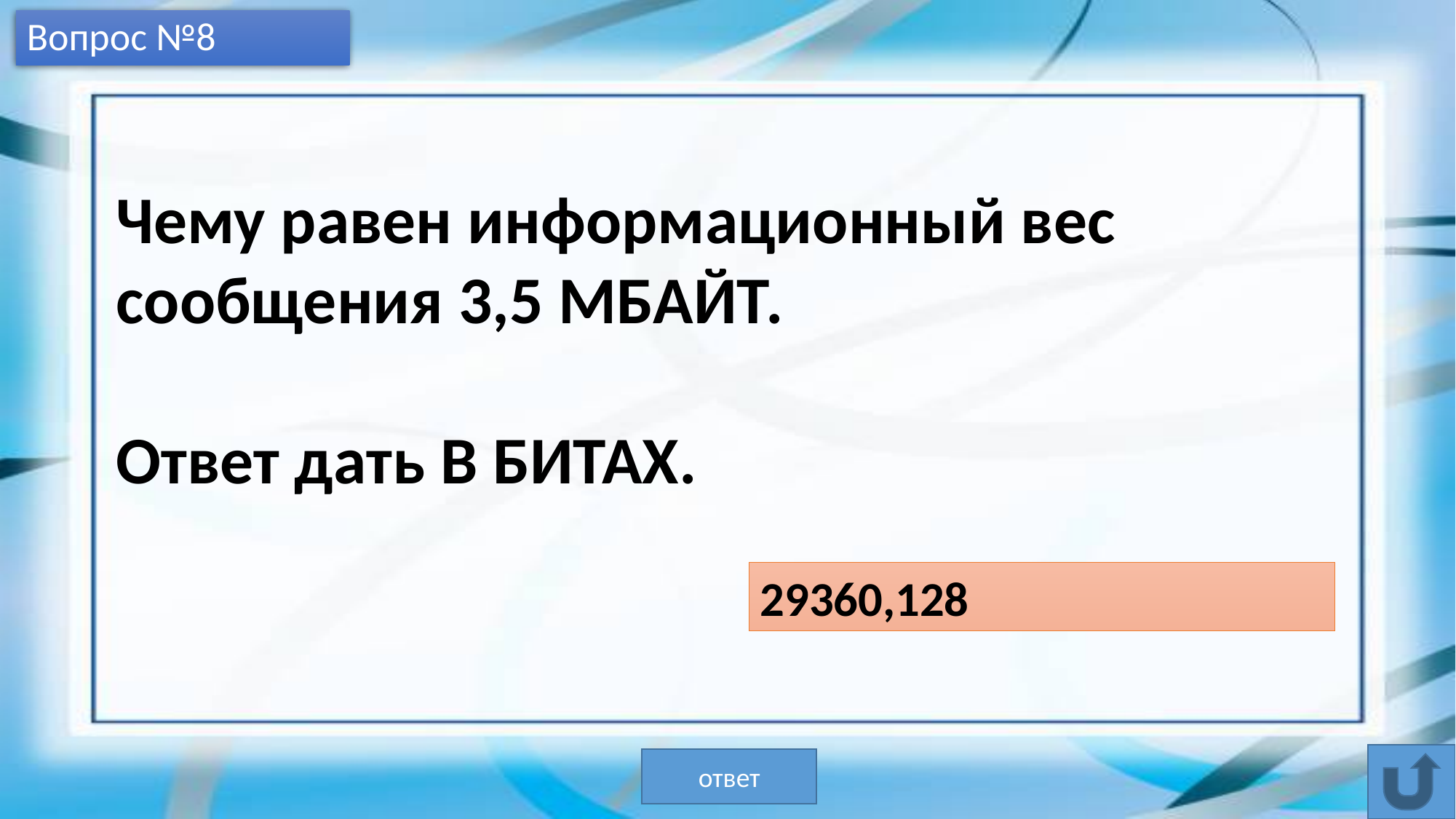

# Вопрос №8
Чему равен информационный вес сообщения 3,5 МБАЙТ.

Ответ дать В БИТАХ.
29360,128

ответ